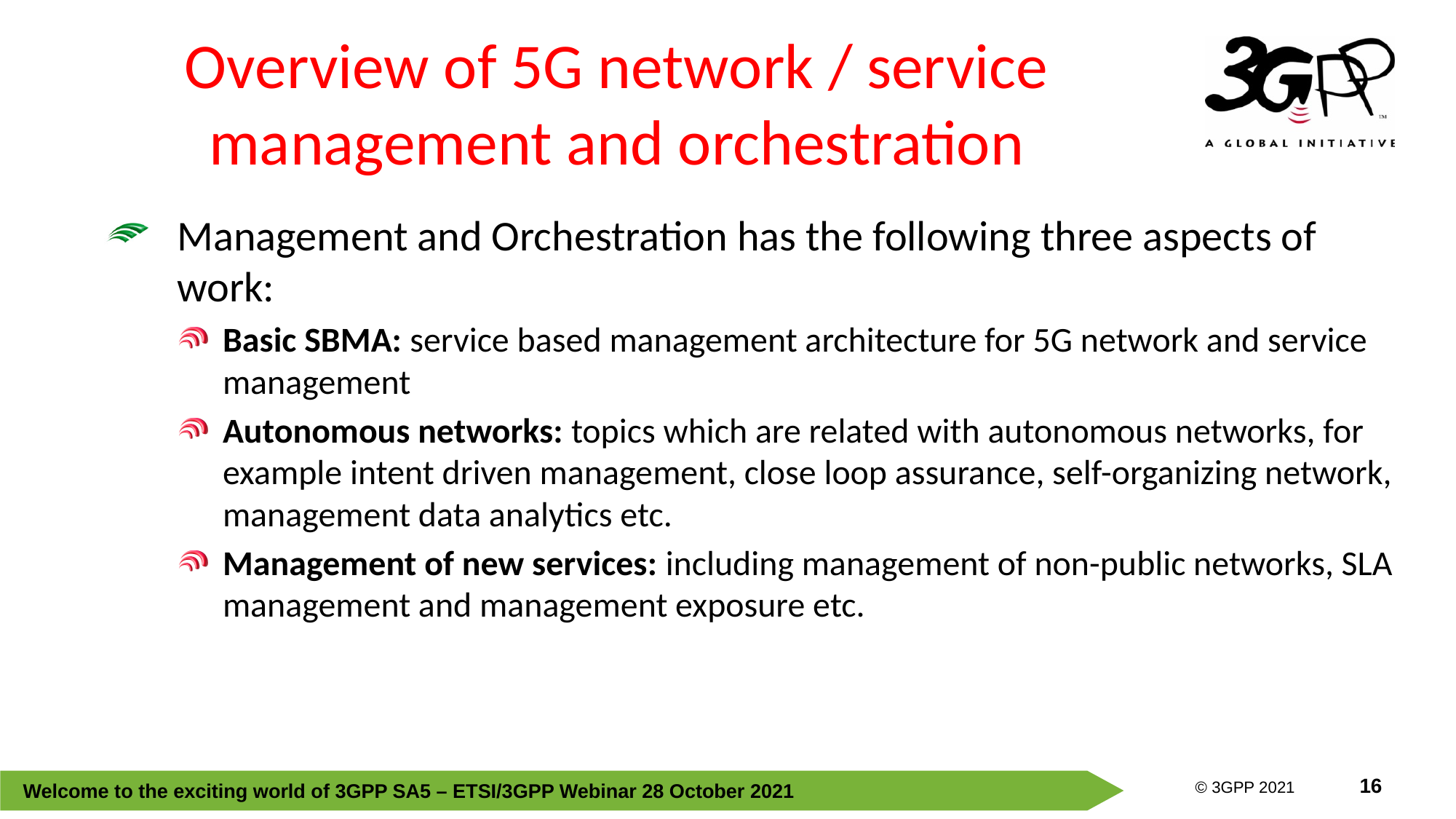

# Overview of 5G network / service management and orchestration
Management and Orchestration has the following three aspects of work:
Basic SBMA: service based management architecture for 5G network and service management
Autonomous networks: topics which are related with autonomous networks, for example intent driven management, close loop assurance, self-organizing network, management data analytics etc.
Management of new services: including management of non-public networks, SLA management and management exposure etc.